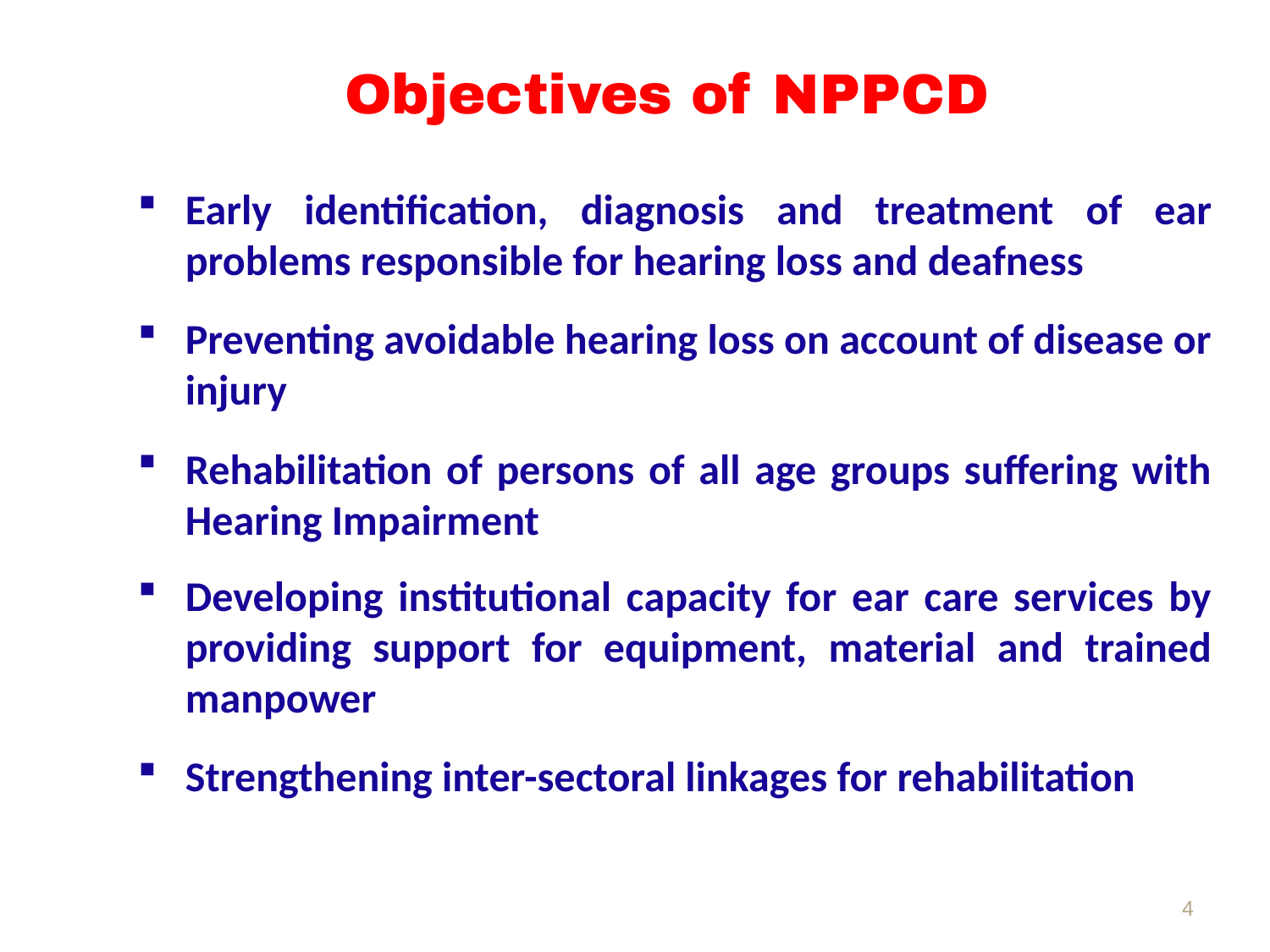

# Objectives of NPPCD
Early identification, diagnosis and treatment of ear problems responsible for hearing loss and deafness

Preventing avoidable hearing loss on account of disease or injury

Rehabilitation of persons of all age groups suffering with Hearing Impairment

Developing institutional capacity for ear care services by providing support for equipment, material and trained manpower

Strengthening inter-sectoral linkages for rehabilitation
4